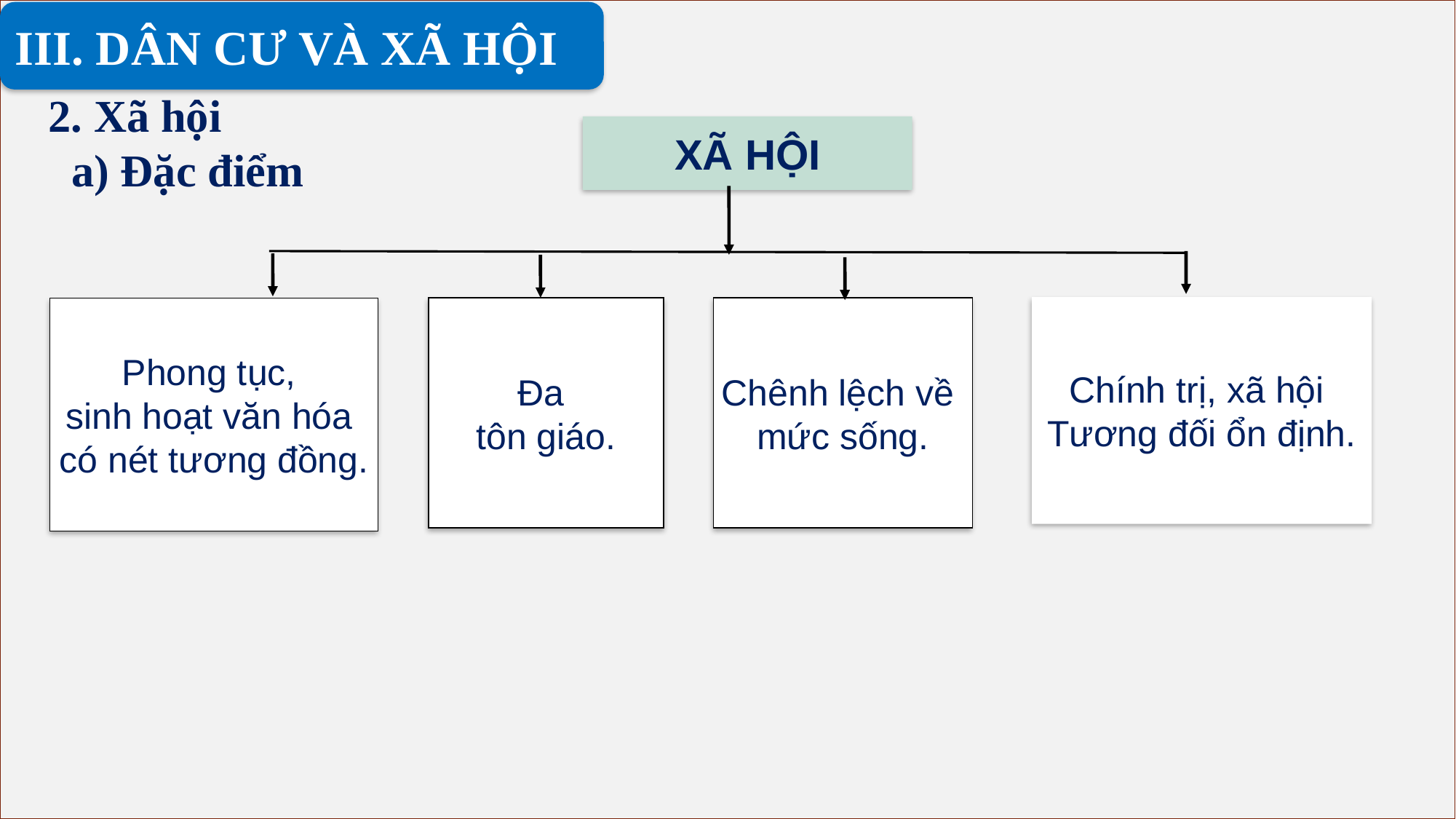

III. DÂN CƯ VÀ XÃ HỘI
2. Xã hội
  a) Đặc điểm

#
XÃ HỘI

Chính trị, xã hội
Tương đối ổn định.
Phong tục,
sinh hoạt văn hóa
có nét tương đồng.
Đa
tôn giáo.
Chênh lệch về
mức sống.